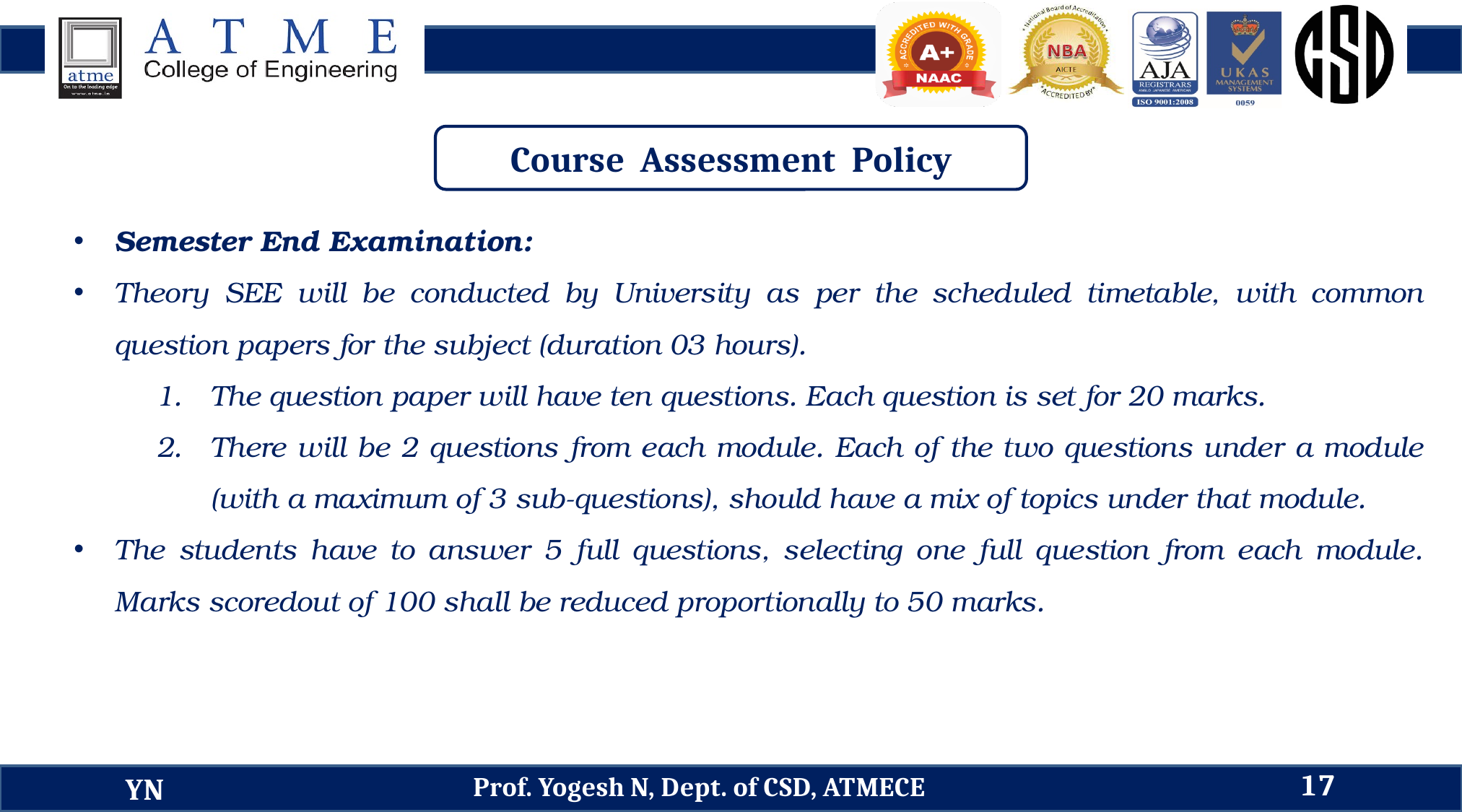

Course  Assessment  Policy
Semester End Examination:
Theory SEE will be conducted by University as per the scheduled timetable, with common question papers for the subject (duration 03 hours).
The question paper will have ten questions. Each question is set for 20 marks.
There will be 2 questions from each module. Each of the two questions under a module (with a maximum of 3 sub-questions), should have a mix of topics under that module.
The students have to answer 5 full questions, selecting one full question from each module. Marks scoredout of 100 shall be reduced proportionally to 50 marks.
17
Prof. Yogesh N, Dept. of CSD, ATMECE
YN